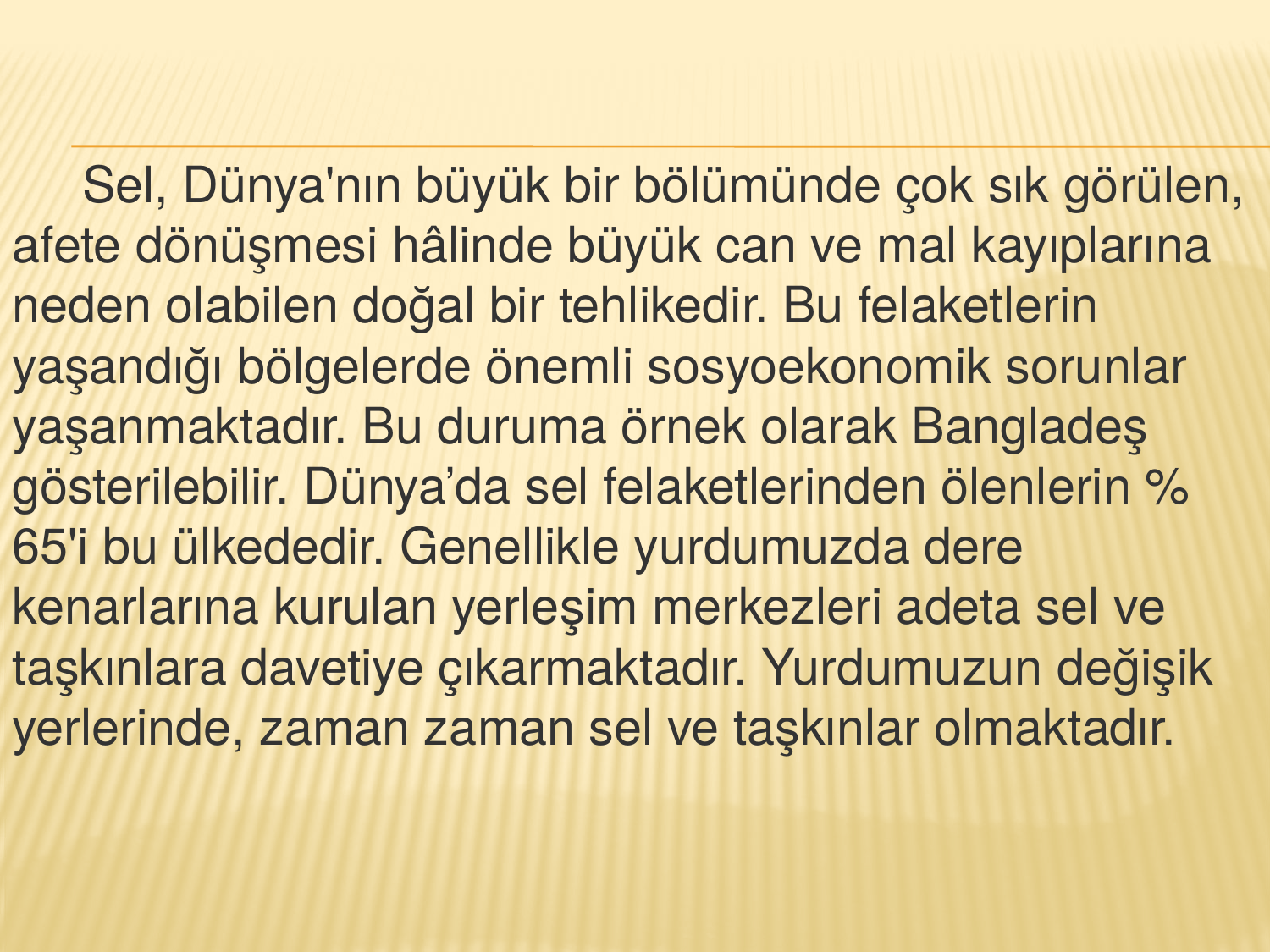

Sel, Dünya'nın büyük bir bölümünde çok sık görülen, afete dönüşmesi hâlinde büyük can ve mal kayıpları­na neden olabilen doğal bir tehlikedir. Bu felaketlerin yaşandığı bölgelerde önemli sosyoekonomik sorunlar yaşanmaktadır. Bu duruma örnek olarak Bangladeş gösterilebilir. Dünya’da sel felaketlerinden ölenlerin % 65'i bu ülkededir. Genellikle yurdumuzda dere kenarlarına kurulan yerle­şim merkezleri adeta sel ve taşkınlara davetiye çıkar­maktadır. Yurdumuzun değişik yerlerinde, zaman za­man sel ve taşkınlar olmaktadır.